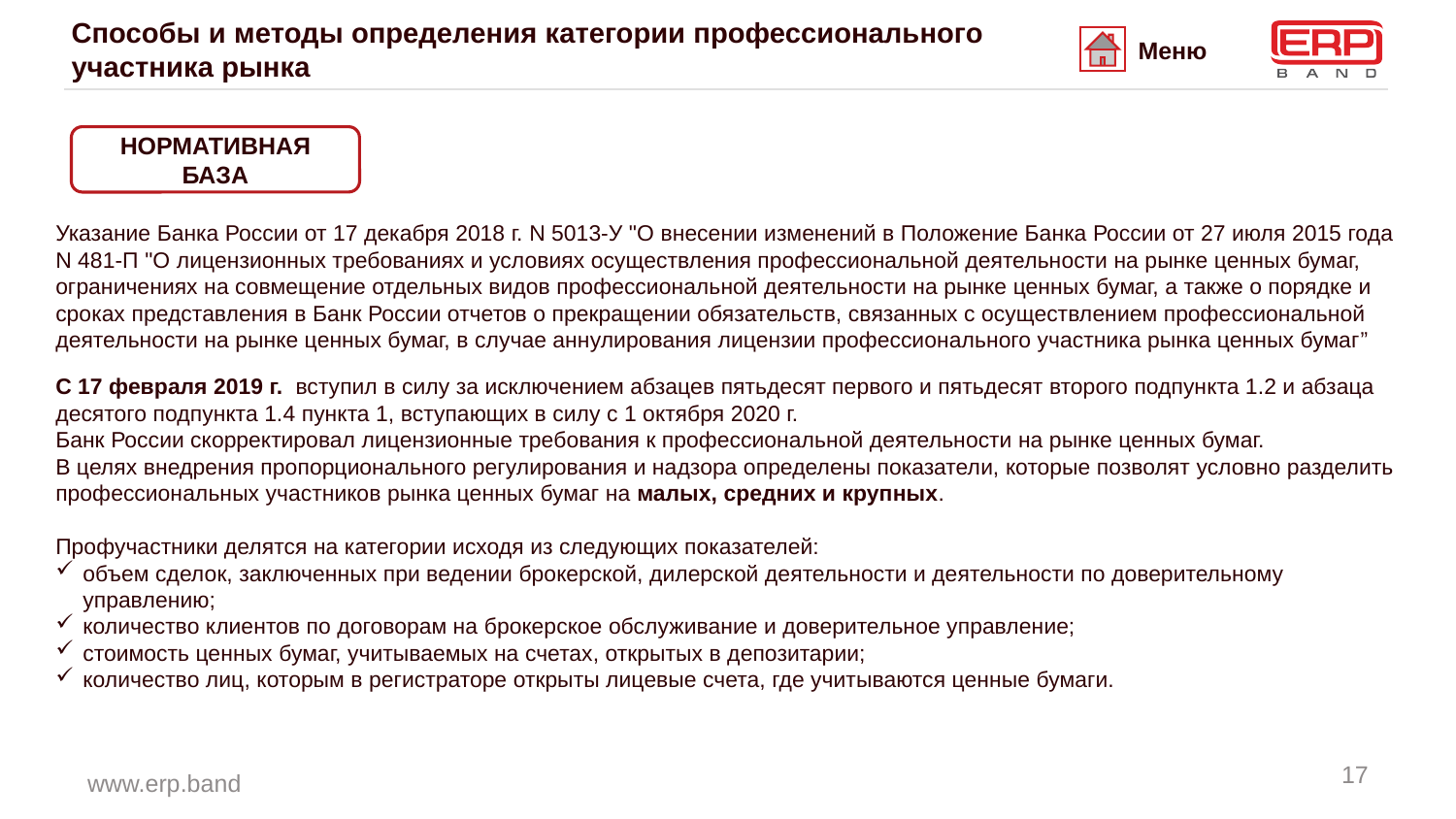

# Способы и методы определения категории профессионального участника рынка

Меню
НОРМАТИВНАЯ БАЗА
Указание Банка России от 17 декабря 2018 г. N 5013-У "О внесении изменений в Положение Банка России от 27 июля 2015 года N 481-П "О лицензионных требованиях и условиях осуществления профессиональной деятельности на рынке ценных бумаг, ограничениях на совмещение отдельных видов профессиональной деятельности на рынке ценных бумаг, а также о порядке и сроках представления в Банк России отчетов о прекращении обязательств, связанных с осуществлением профессиональной деятельности на рынке ценных бумаг, в случае аннулирования лицензии профессионального участника рынка ценных бумаг”
С 17 февраля 2019 г.  вступил в силу за исключением абзацев пятьдесят первого и пятьдесят второго подпункта 1.2 и абзаца десятого подпункта 1.4 пункта 1, вступающих в силу с 1 октября 2020 г.
Банк России скорректировал лицензионные требования к профессиональной деятельности на рынке ценных бумаг.
В целях внедрения пропорционального регулирования и надзора определены показатели, которые позволят условно разделить профессиональных участников рынка ценных бумаг на малых, средних и крупных.

Профучастники делятся на категории исходя из следующих показателей:
объем сделок, заключенных при ведении брокерской, дилерской деятельности и деятельности по доверительному управлению;
количество клиентов по договорам на брокерское обслуживание и доверительное управление;
стоимость ценных бумаг, учитываемых на счетах, открытых в депозитарии;
количество лиц, которым в регистраторе открыты лицевые счета, где учитываются ценные бумаги.

17